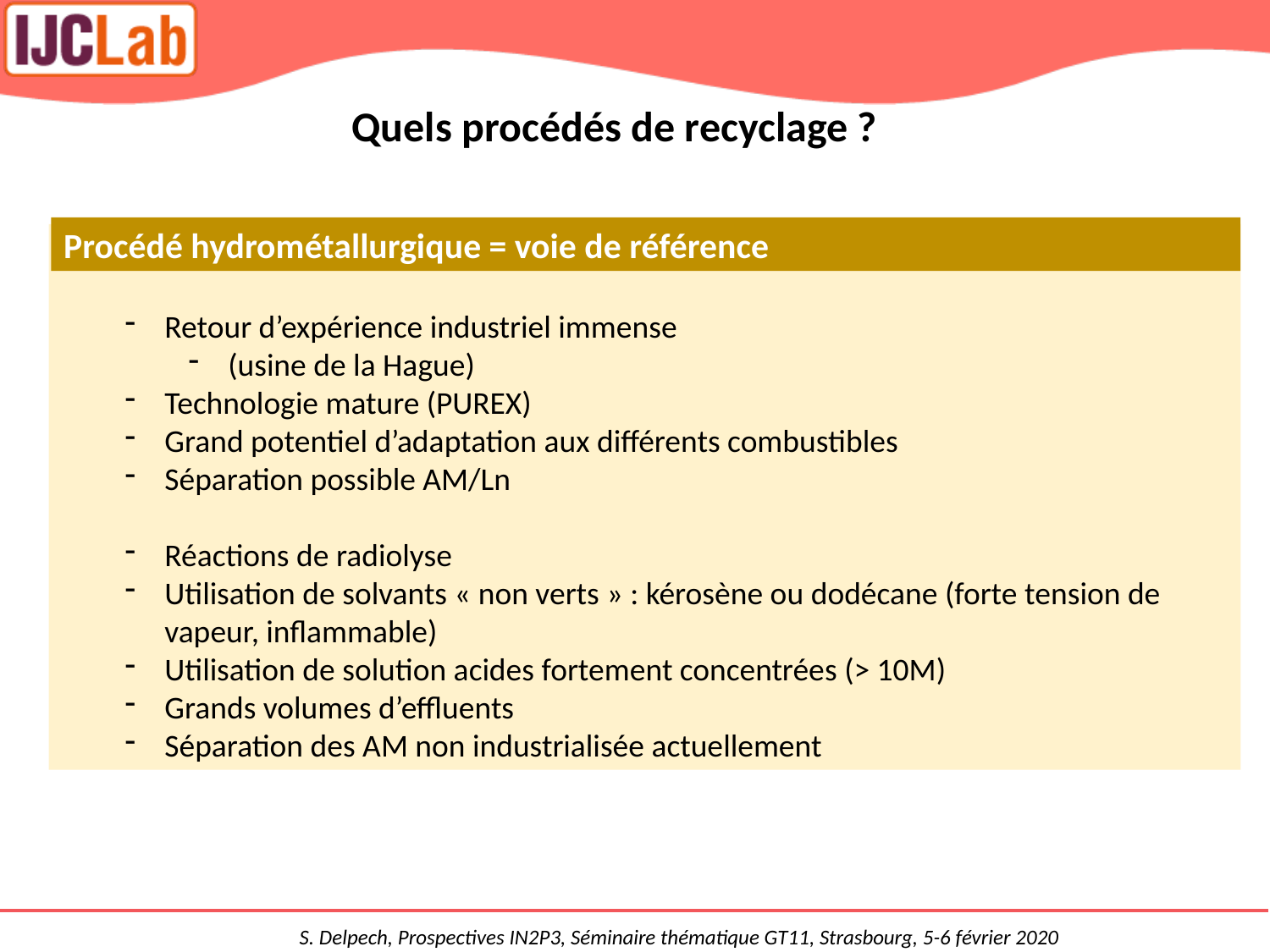

Quels procédés de recyclage ?
Procédé hydrométallurgique = voie de référence
Procédés hydrométallurgiques = voie de référence

Retour d’expérience industriel immense
(usine de la Hague)
Technologie mature (PUREX)
Grand potentiel d’adaptation aux différents combustibles
Séparation possible AM/Ln

Réactions de radiolyse
Utilisation de solvants « non verts » : kérosène ou dodécane (forte tension de vapeur, inflammable)
Utilisation de solution acides fortement concentrées (> 10M)
Grands volumes d’effluents
Séparation des AM non industrialisée actuellement